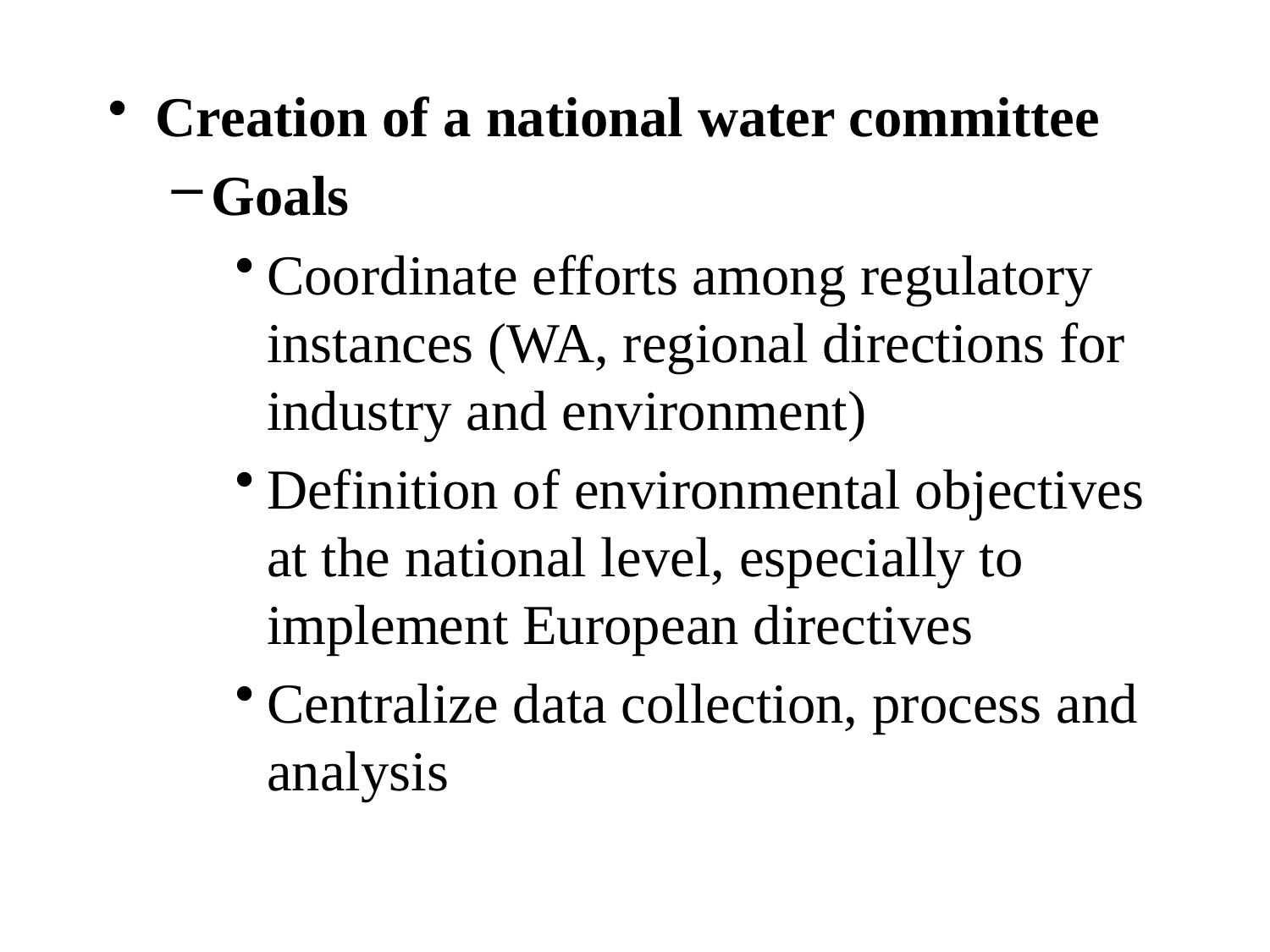

Creation of a national water committee
Goals
Coordinate efforts among regulatory instances (WA, regional directions for industry and environment)
Definition of environmental objectives at the national level, especially to implement European directives
Centralize data collection, process and analysis

#